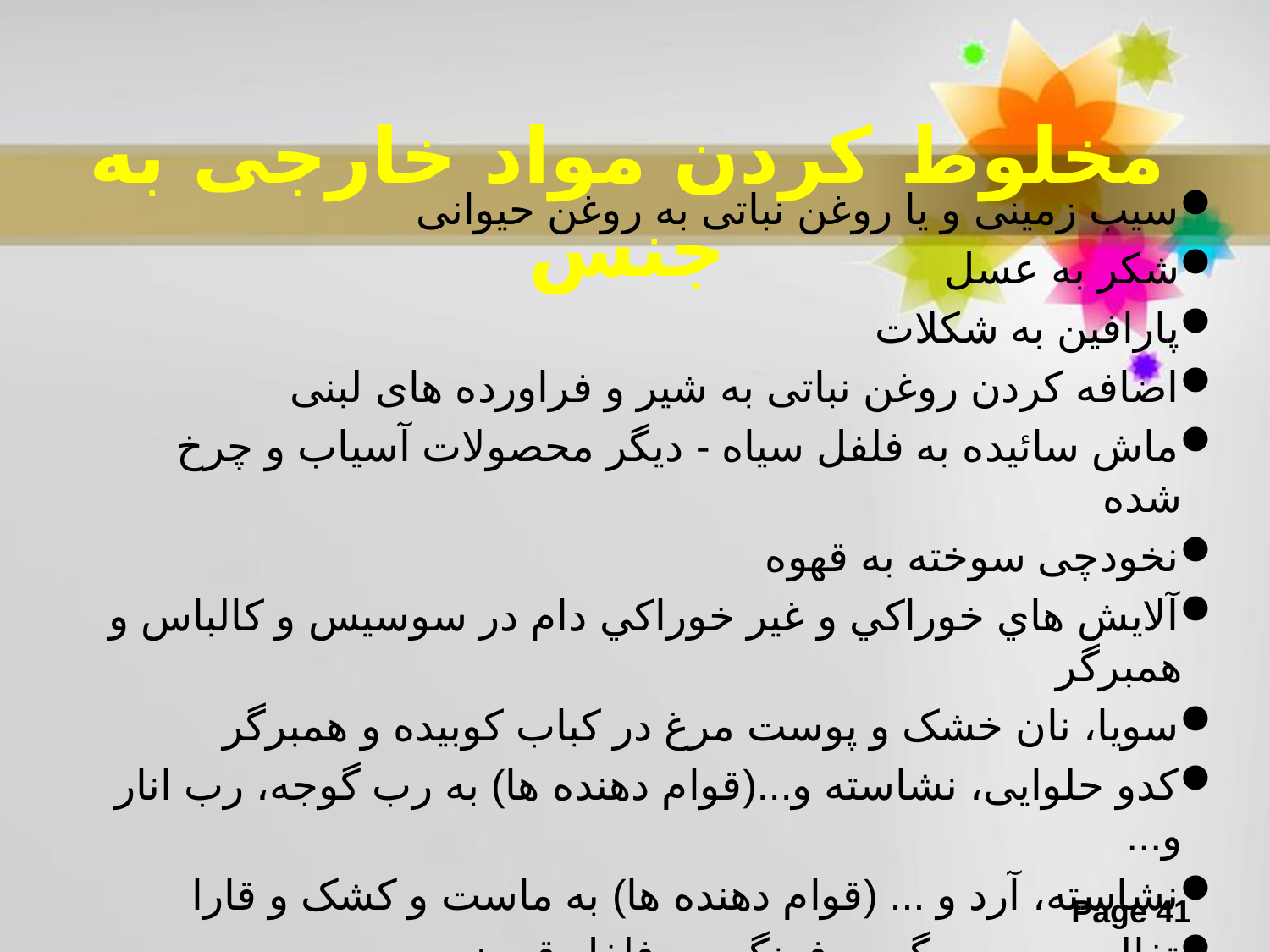

# مخلوط کردن مواد خارجی به جنس
سیب زمینی و یا روغن نباتی به روغن حیوانی
شکر به عسل
پارافین به شکلات
اضافه کردن روغن نباتی به شیر و فراورده های لبنی
ماش سائیده به فلفل سیاه - دیگر محصولات آسیاب و چرخ شده
نخودچی سوخته به قهوه
آلايش هاي خوراكي و غير خوراكي دام در سوسیس و کالباس و همبرگر
سویا، نان خشک و پوست مرغ در کباب کوبیده و همبرگر
کدو حلوایی، نشاسته و...(قوام دهنده ها) به رب گوجه، رب انار و...
نشاسته، آرد و ... (قوام دهنده ها) به ماست و کشک و قارا
تفاله و پوست گوجه فرنگی به فلفل قرمز